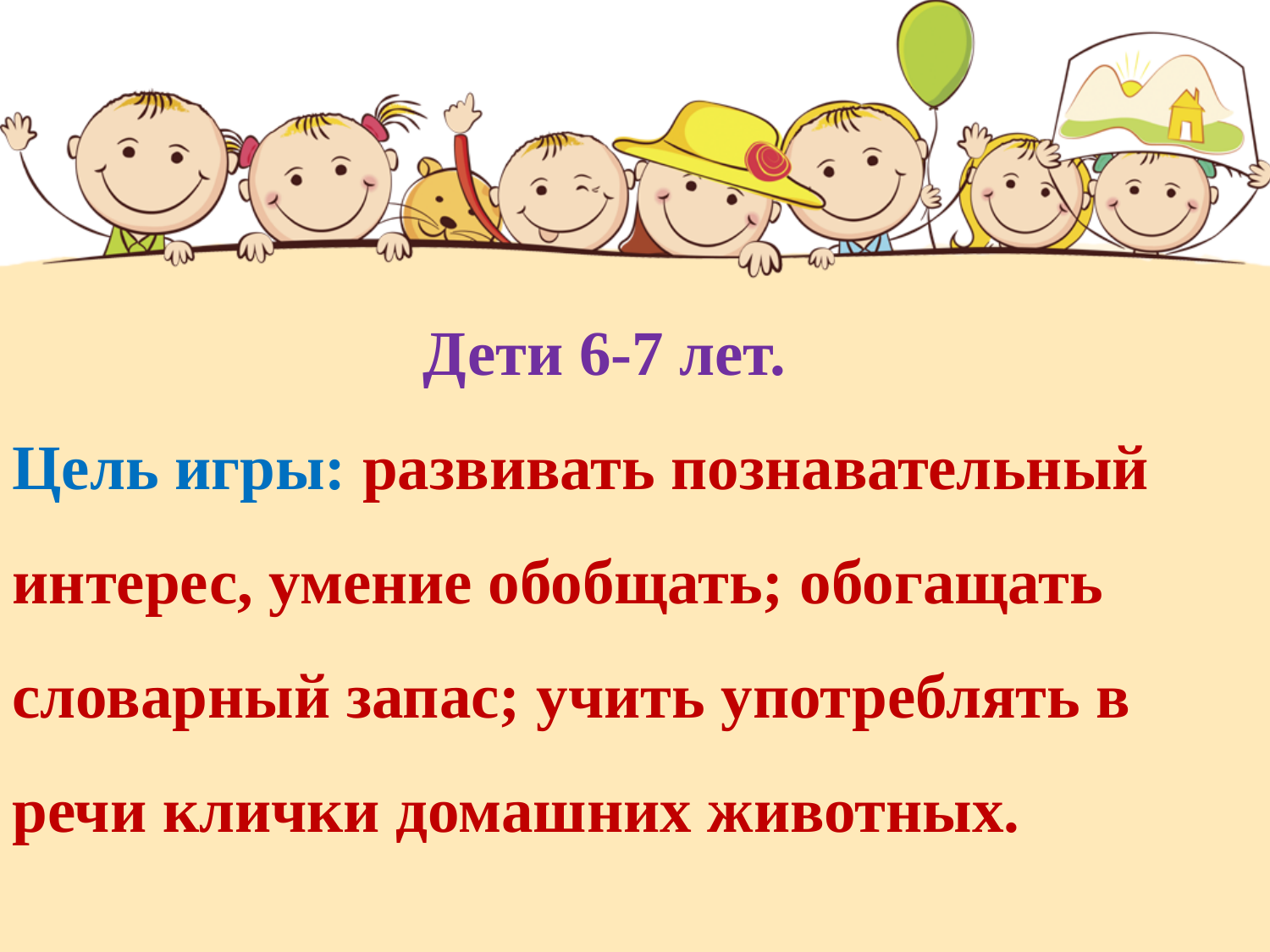

Дети 6-7 лет.
Цель игры: развивать познавательный интерес, умение обобщать; обогащать словарный запас; учить употреблять в речи клички домашних животных.